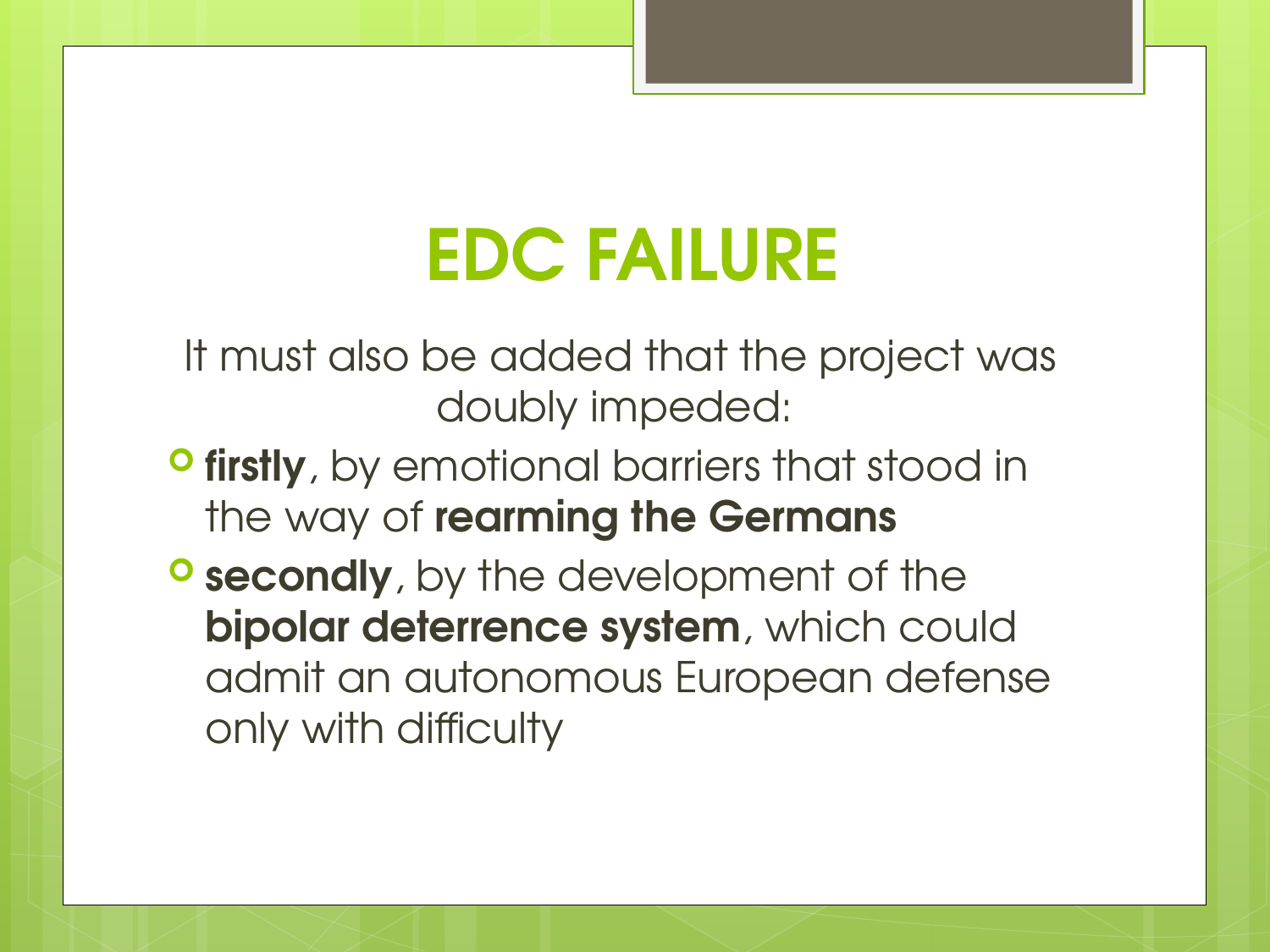

# EDC FAILURE
It must also be added that the project was doubly impeded:
firstly, by emotional barriers that stood in the way of rearming the Germans
secondly, by the development of the bipolar deterrence system, which could admit an autonomous European defense only with difficulty